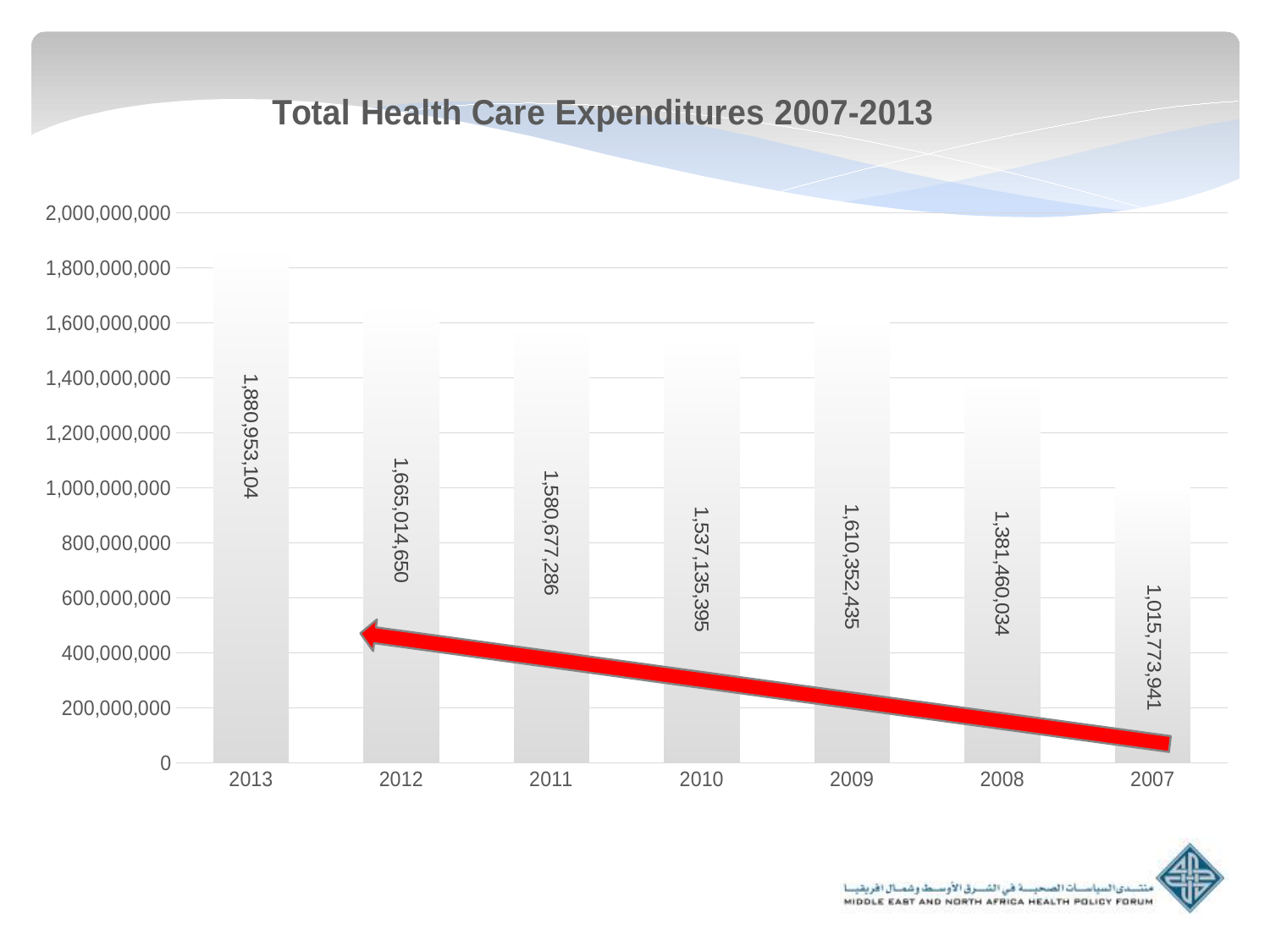

### Chart: Total Health Care Expenditures 2007-2013

| Category |  |
|---|---|
| 2013 | 1880953104.110629 |
| 2012 | 1665014650.0 |
| 2011 | 1580677286.0 |
| 2010 | 1537135395.0 |
| 2009 | 1610352435.0 |
| 2008 | 1381460034.0 |
| 2007 | 1015773941.0 |